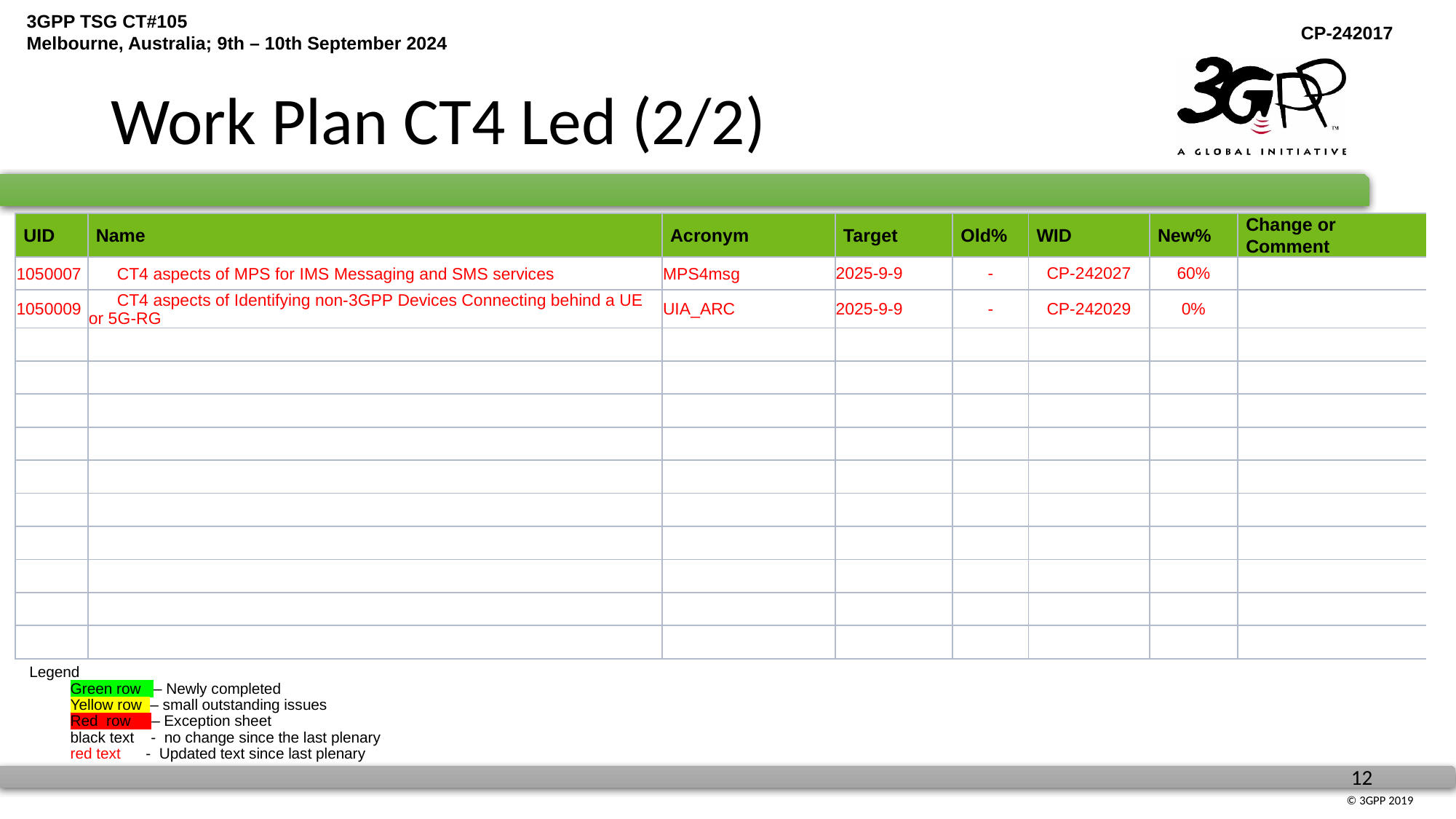

# Work Plan CT4 Led (2/2)
| UID | Name | Acronym | Target | Old% | WID | New% | Change or Comment |
| --- | --- | --- | --- | --- | --- | --- | --- |
| 1050007 | CT4 aspects of MPS for IMS Messaging and SMS services | MPS4msg | 2025-9-9 | - | CP-242027 | 60% |  |
| 1050009 | CT4 aspects of Identifying non-3GPP Devices Connecting behind a UE or 5G-RG | UIA\_ARC | 2025-9-9 | - | CP-242029 | 0% |  |
|  |  |  |  |  |  |  |  |
|  |  |  |  |  |  |  |  |
|  |  |  |  |  |  |  |  |
|  |  |  |  |  |  |  |  |
|  |  |  |  |  |  |  |  |
|  |  |  |  |  |  |  |  |
|  |  |  |  |  |  |  |  |
|  |  |  |  |  |  |  |  |
|  |  |  |  |  |  |  |  |
|  |  |  |  |  |  |  |  |
Legend
Green row   – Newly completed
	Yellow row  – small outstanding issues
Red  row     – Exception sheet
	black text    -  no change since the last plenary
	red text      -  Updated text since last plenary